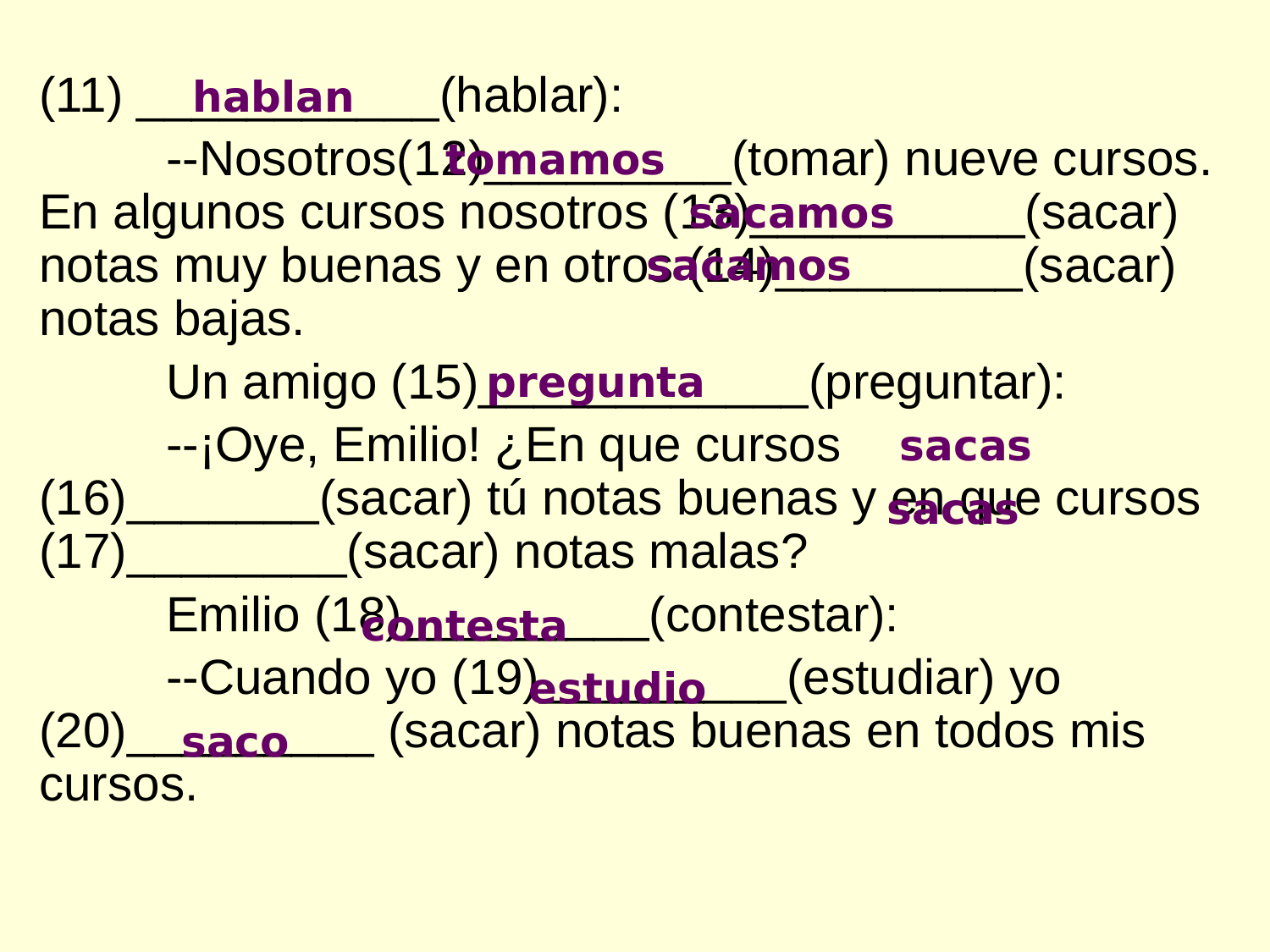

(11) ___________(hablar):
		--Nosotros(12)_________(tomar) nueve cursos. En algunos cursos nosotros (13)__________(sacar) notas muy buenas y en otros (14)_________(sacar) notas bajas.
		Un amigo (15)____________(preguntar):
		--¡Oye, Emilio! ¿En que cursos (16)_______(sacar) tú notas buenas y en que cursos (17)________(sacar) notas malas?
		Emilio (18)_________(contestar):
		--Cuando yo (19)_________(estudiar) yo (20)_________ (sacar) notas buenas en todos mis cursos.
hablan
tomamos
sacamos
sacamos
pregunta
sacas
sacas
contesta
estudio
saco